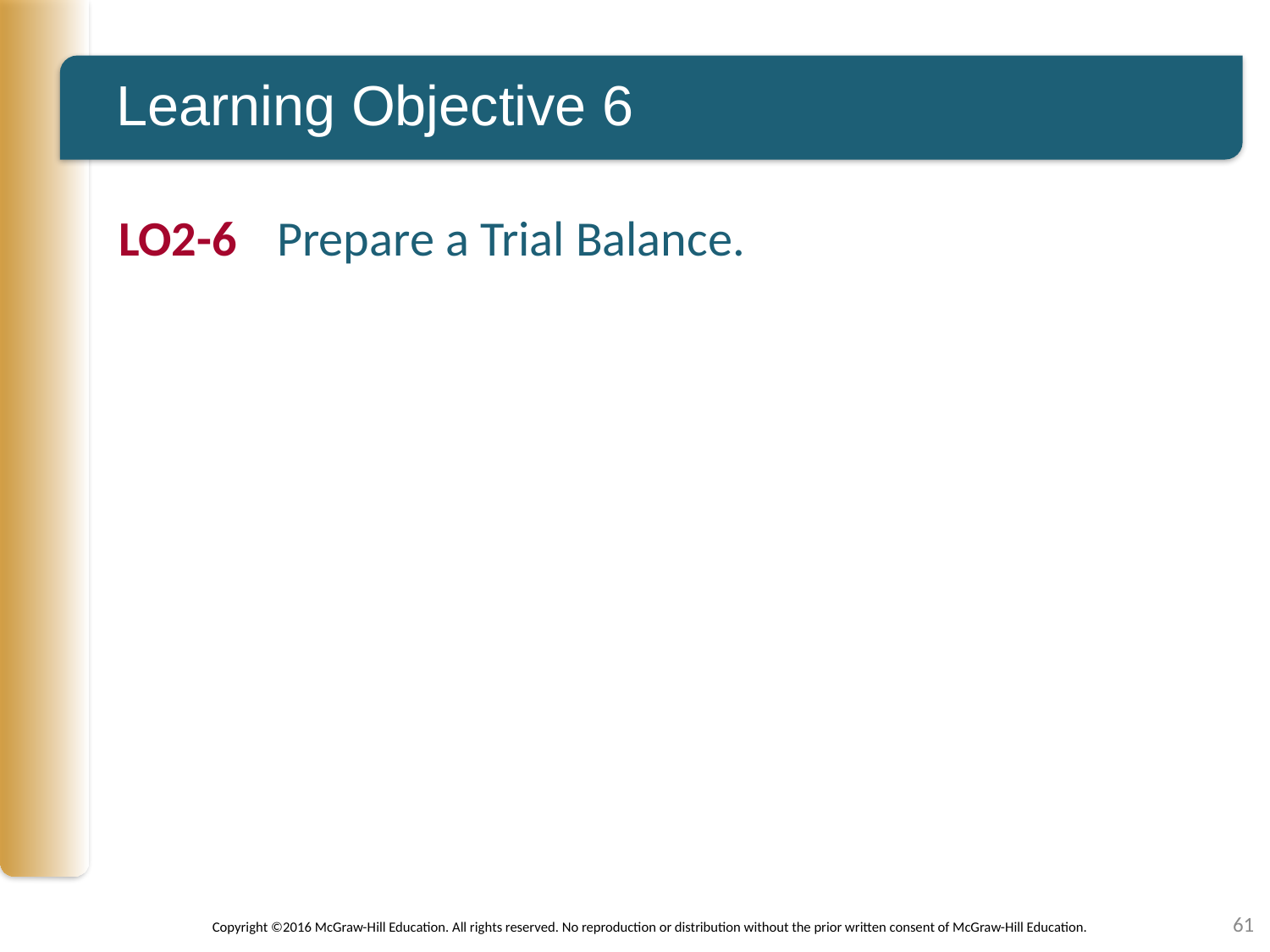

# Learning Objective 6
LO2-6	Prepare a Trial Balance.
61
Copyright ©2016 McGraw-Hill Education. All rights reserved. No reproduction or distribution without the prior written consent of McGraw-Hill Education.